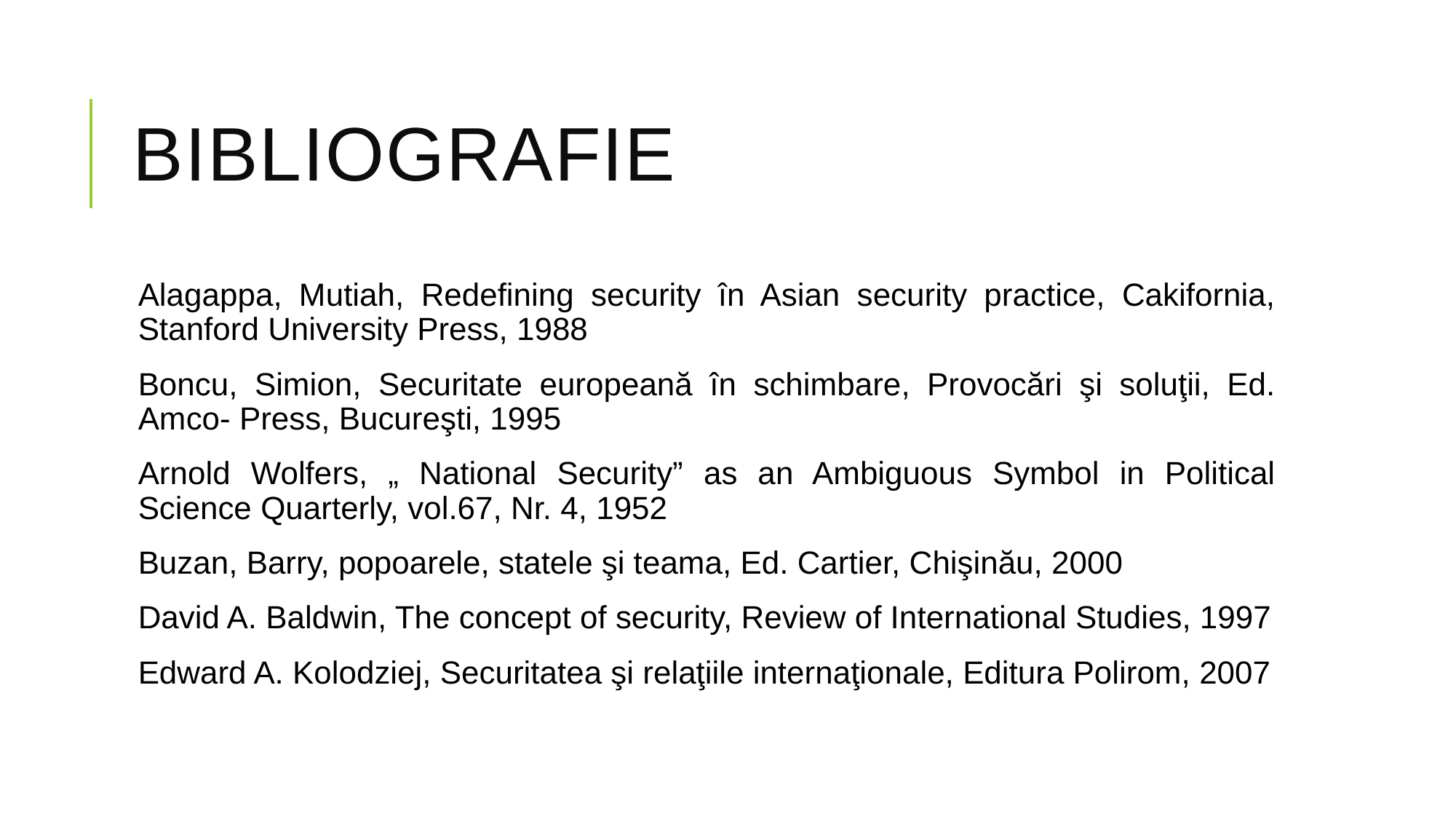

# Bibliografie
Alagappa, Mutiah, Redefining security în Asian security practice, Cakifornia, Stanford University Press, 1988
Boncu, Simion, Securitate europeană în schimbare, Provocări şi soluţii, Ed. Amco- Press, Bucureşti, 1995
Arnold Wolfers, „ National Security” as an Ambiguous Symbol in Political Science Quarterly, vol.67, Nr. 4, 1952
Buzan, Barry, popoarele, statele şi teama, Ed. Cartier, Chişinău, 2000
David A. Baldwin, The concept of security, Review of International Studies, 1997
Edward A. Kolodziej, Securitatea şi relaţiile internaţionale, Editura Polirom, 2007